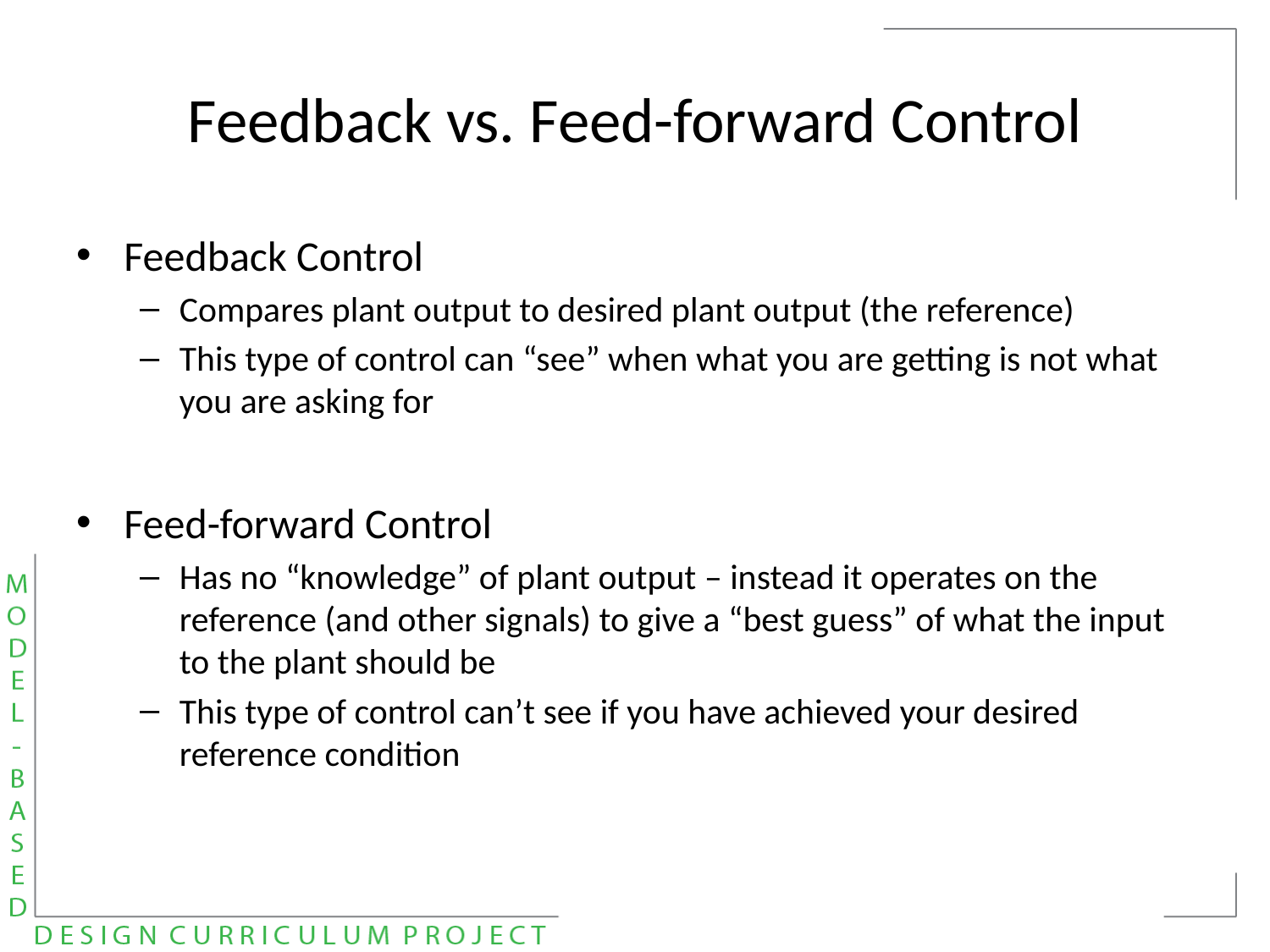

# Feedback vs. Feed-forward Control
Feedback Control
Compares plant output to desired plant output (the reference)
This type of control can “see” when what you are getting is not what you are asking for

Feed-forward Control
Has no “knowledge” of plant output – instead it operates on the reference (and other signals) to give a “best guess” of what the input to the plant should be
This type of control can’t see if you have achieved your desired reference condition